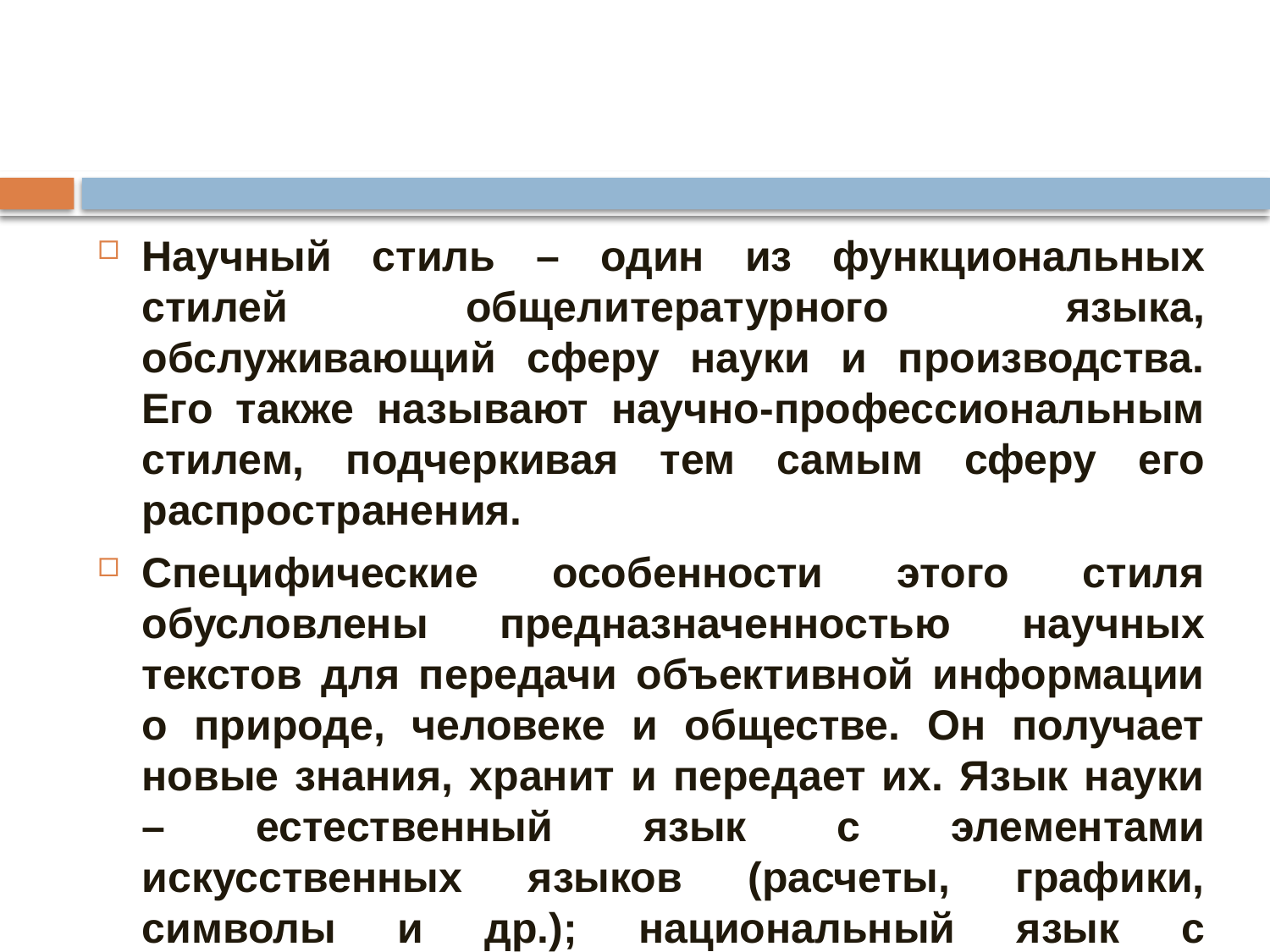

Научный стиль – один из функциональных стилей общелитературного языка, обслуживающий сферу науки и производства. Его также называют научно-профессиональным стилем, подчеркивая тем самым сферу его распространения.
Специфические особенности этого стиля обусловлены предназначенностью научных текстов для передачи объективной информации о природе, человеке и обществе. Он получает новые знания, хранит и передает их. Язык науки – естественный язык с элементами искусственных языков (расчеты, графики, символы и др.); национальный язык с тенденцией к интернационализации.